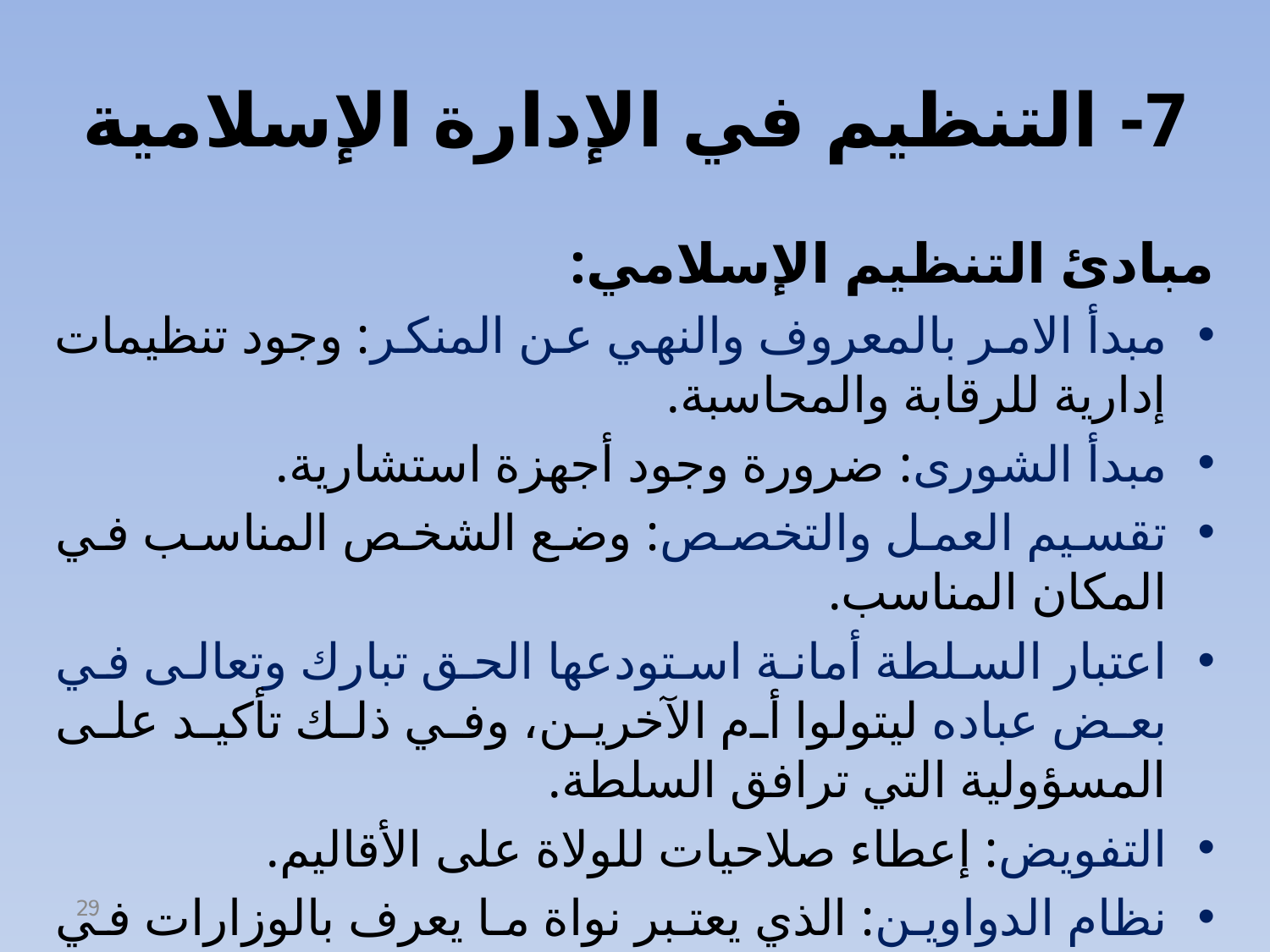

# 7- التنظيم في الإدارة الإسلامية
مبادئ التنظيم الإسلامي:
مبدأ الامر بالمعروف والنهي عن المنكر: وجود تنظيمات إدارية للرقابة والمحاسبة.
مبدأ الشورى: ضرورة وجود أجهزة استشارية.
تقسيم العمل والتخصص: وضع الشخص المناسب في المكان المناسب.
اعتبار السلطة أمانة استودعها الحق تبارك وتعالى في بعض عباده ليتولوا أم الآخرين، وفي ذلك تأكيد على المسؤولية التي ترافق السلطة.
التفويض: إعطاء صلاحيات للولاة على الأقاليم.
نظام الدواوين: الذي يعتبر نواة ما يعرف بالوزارات في العصر الحديث.

29